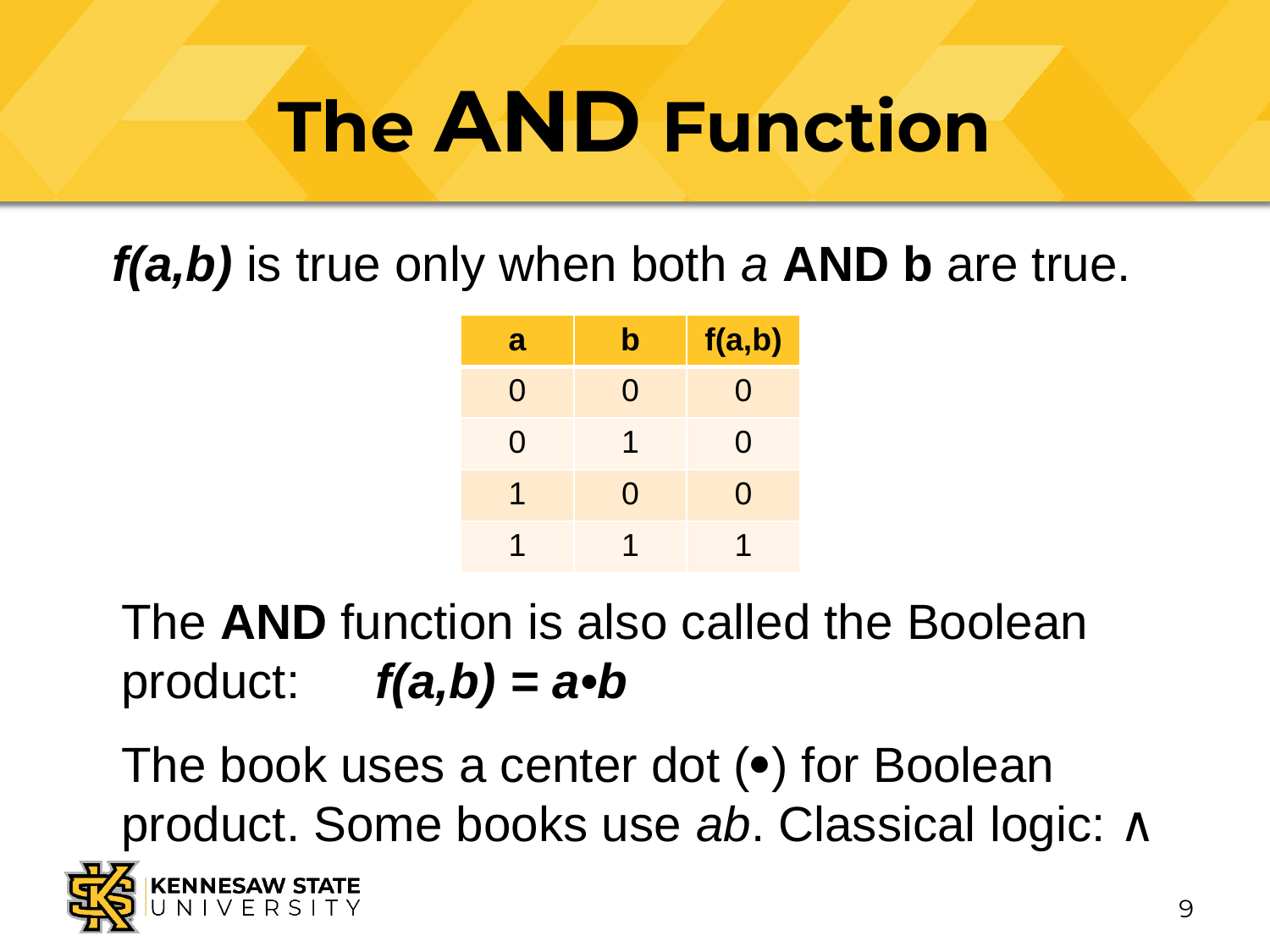

# The and Function
f(a,b) is true only when both a AND b are true.
| a | b | f(a,b) |
| --- | --- | --- |
| 0 | 0 | 0 |
| 0 | 1 | 0 |
| 1 | 0 | 0 |
| 1 | 1 | 1 |
The AND function is also called the Boolean product: 	f(a,b) = a•b
The book uses a center dot (•) for Boolean product. Some books use ab. Classical logic: ∧
9